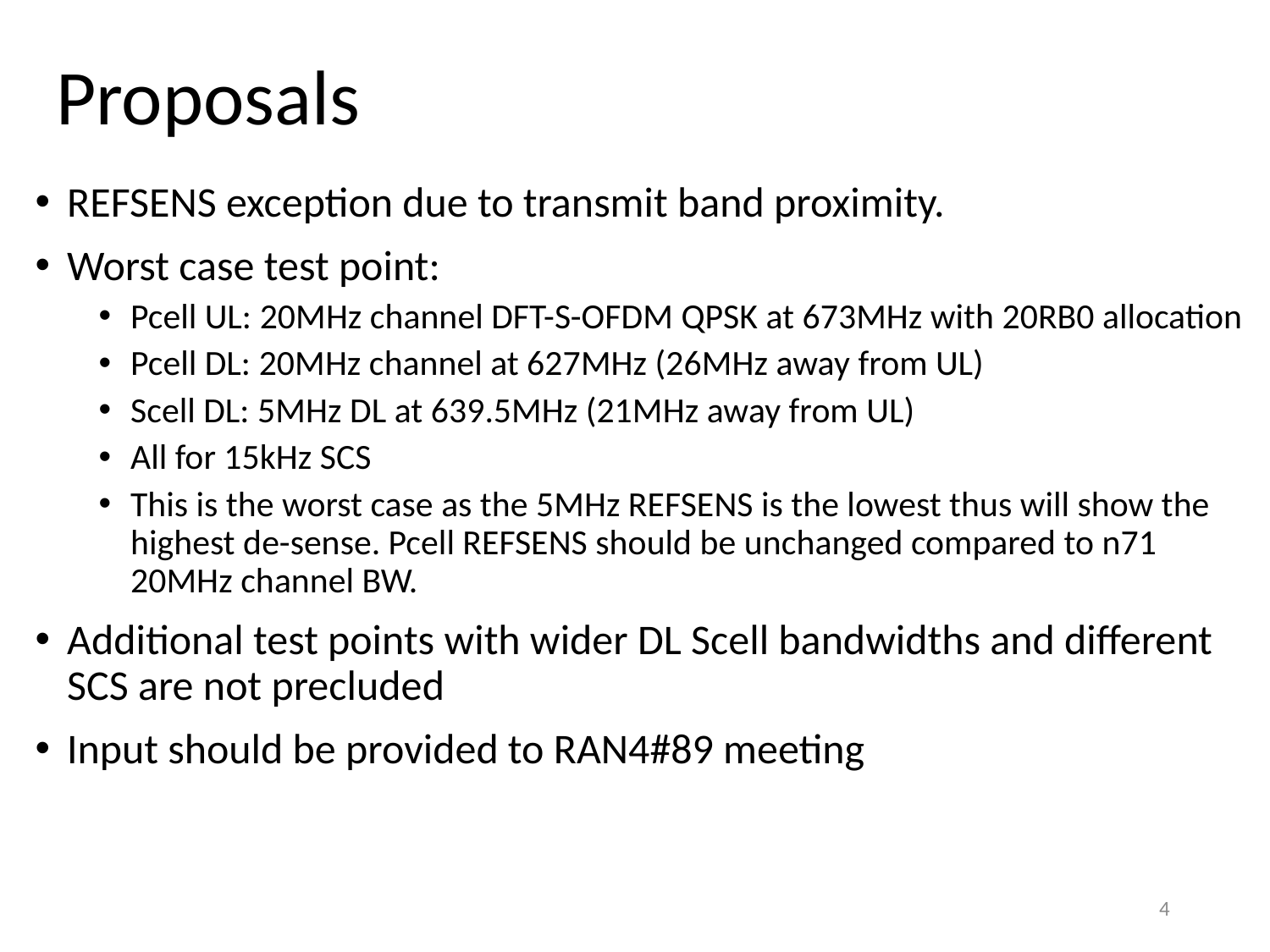

# Proposals
REFSENS exception due to transmit band proximity.
Worst case test point:
Pcell UL: 20MHz channel DFT-S-OFDM QPSK at 673MHz with 20RB0 allocation
Pcell DL: 20MHz channel at 627MHz (26MHz away from UL)
Scell DL: 5MHz DL at 639.5MHz (21MHz away from UL)
All for 15kHz SCS
This is the worst case as the 5MHz REFSENS is the lowest thus will show the highest de-sense. Pcell REFSENS should be unchanged compared to n71 20MHz channel BW.
Additional test points with wider DL Scell bandwidths and different SCS are not precluded
Input should be provided to RAN4#89 meeting

4